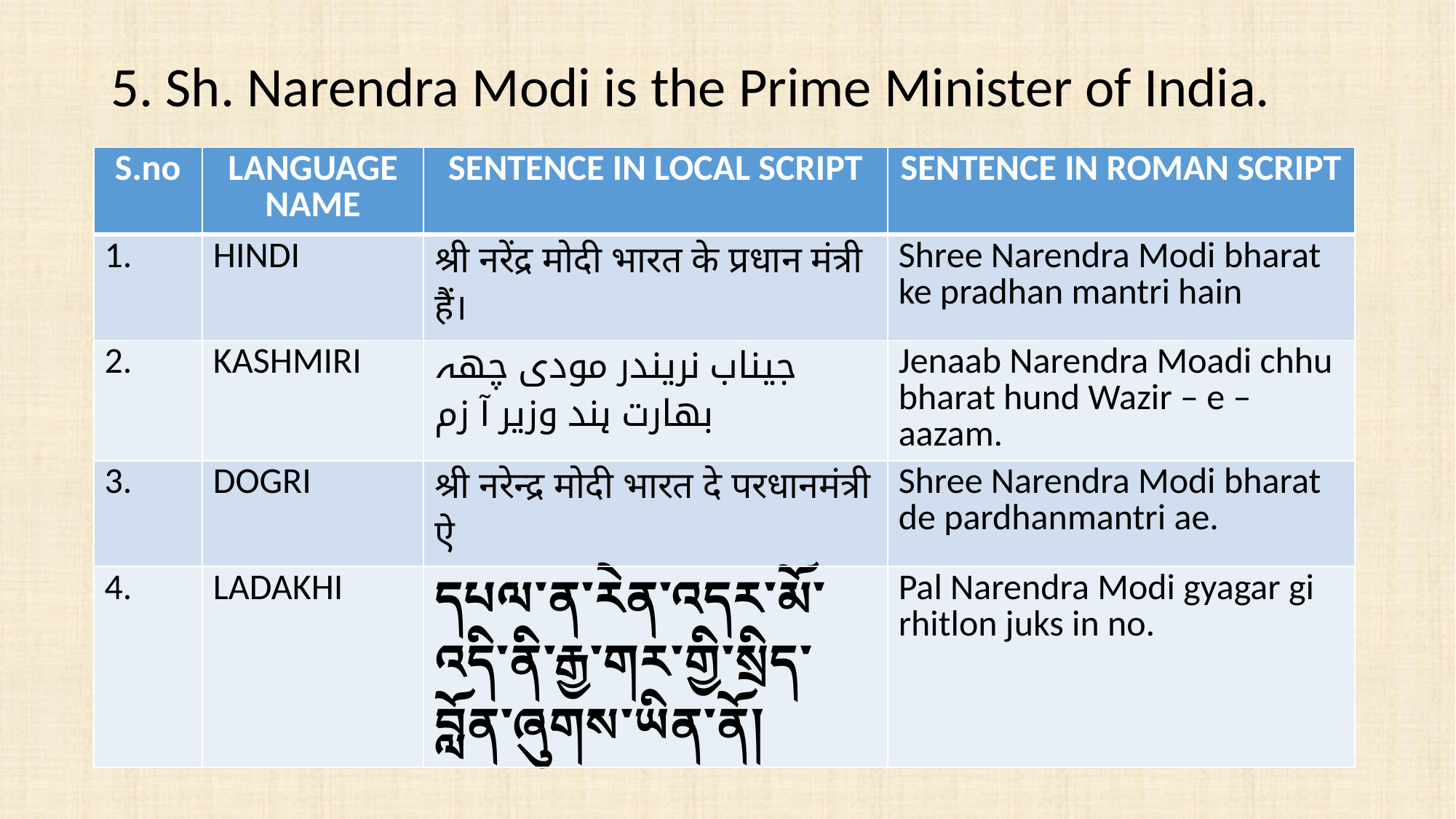

# 5. Sh. Narendra Modi is the Prime Minister of India.
| S.no | LANGUAGE NAME | SENTENCE IN LOCAL SCRIPT | SENTENCE IN ROMAN SCRIPT |
| --- | --- | --- | --- |
| 1. | HINDI | श्री नरेंद्र मोदी भारत के प्रधान मंत्री हैं। | Shree Narendra Modi bharat ke pradhan mantri hain |
| 2. | KASHMIRI | جیناب نریندر مودی چھہ بھارت ہند وزیر آ زم | Jenaab Narendra Moadi chhu bharat hund Wazir – e – aazam. |
| 3. | DOGRI | श्री नरेन्द्र मोदी भारत दे परधानमंत्री ऐ | Shree Narendra Modi bharat de pardhanmantri ae. |
| 4. | LADAKHI | དཔལ་ན་རེན་འདར་མོ་འདི་ནི་རྒྱ་གར་གྱི་སྲིད་བློན་ཞུགས་ཡིན་ནོ། | Pal Narendra Modi gyagar gi rhitlon juks in no. |